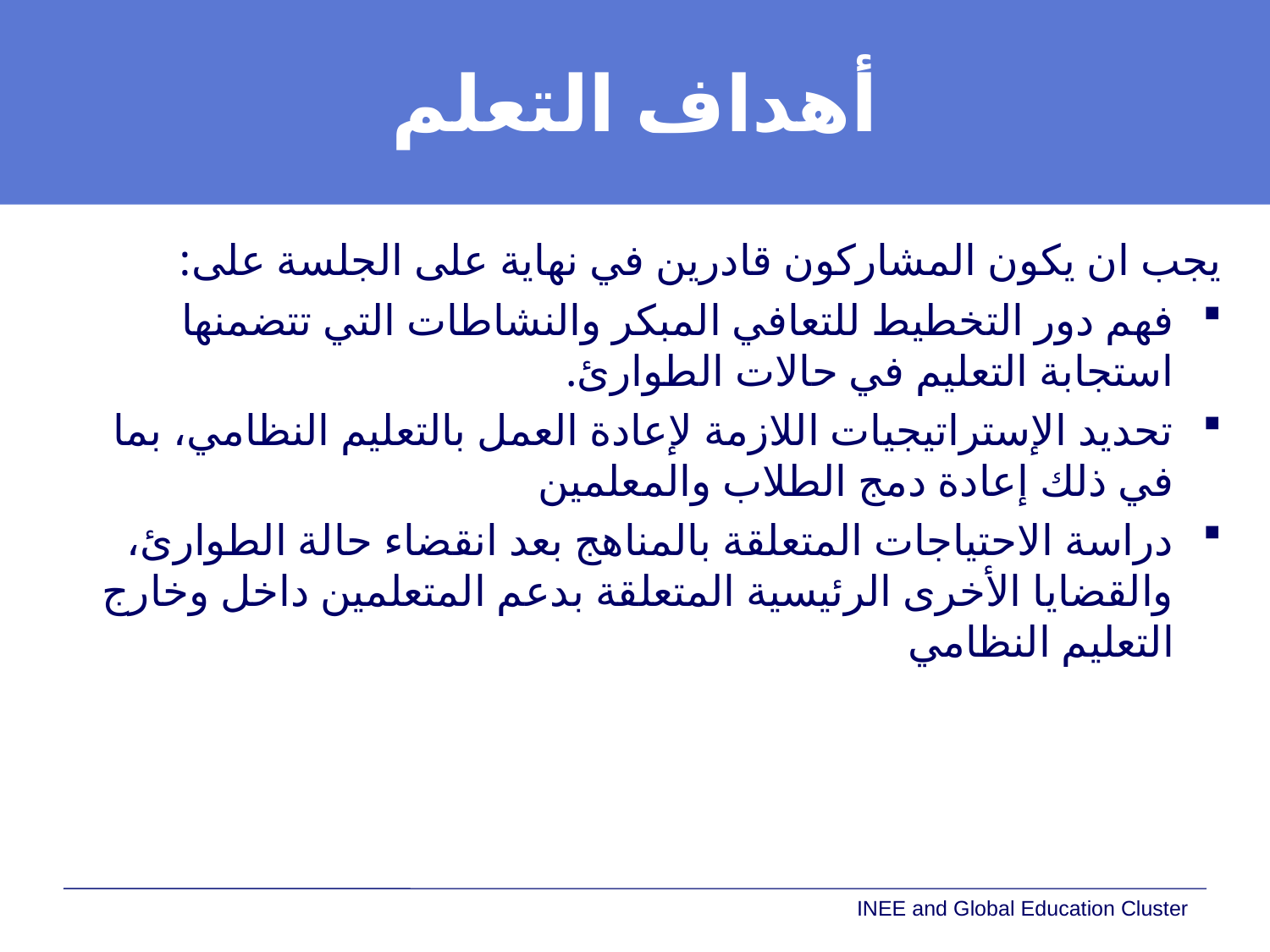

# أهداف التعلم
يجب ان يكون المشاركون قادرين في نهاية على الجلسة على:
فهم دور التخطيط للتعافي المبكر والنشاطات التي تتضمنها استجابة التعليم في حالات الطوارئ.
تحديد الإستراتيجيات اللازمة لإعادة العمل بالتعليم النظامي، بما في ذلك إعادة دمج الطلاب والمعلمين
دراسة الاحتياجات المتعلقة بالمناهج بعد انقضاء حالة الطوارئ، والقضايا الأخرى الرئيسية المتعلقة بدعم المتعلمين داخل وخارج التعليم النظامي
INEE and Global Education Cluster